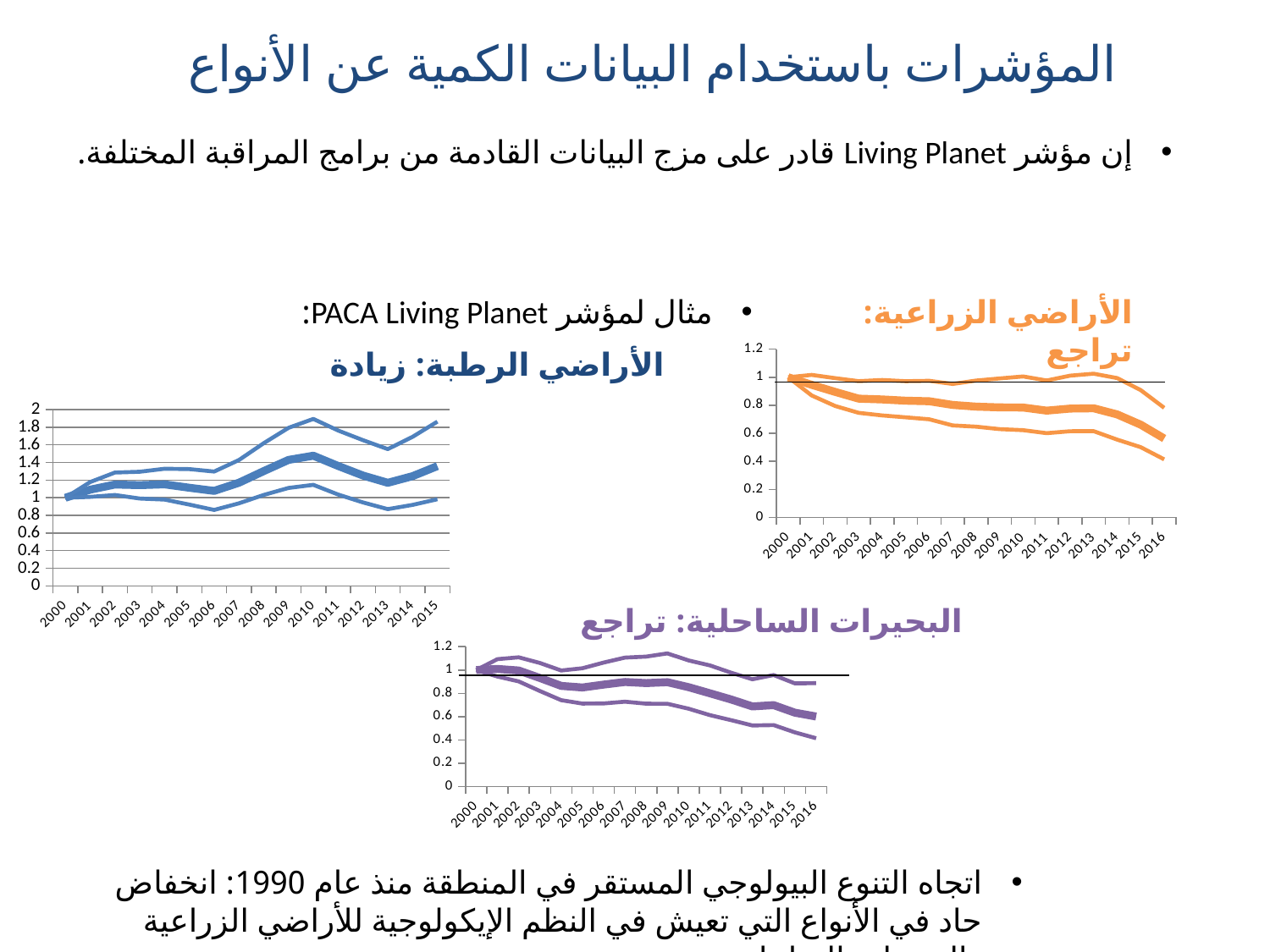

المؤشرات باستخدام البيانات الكمية عن الأنواع
إن مؤشر Living Planet قادر على مزج البيانات القادمة من برامج المراقبة المختلفة.
مثال لمؤشر PACA Living Planet:
الأراضي الزراعية: تراجع

### Chart

| Category |  |  |  |
|---|---|---|---|
| 2000 | 1.0 | 1.0 | 1.0 |
| 2001 | 0.9463624938328609 | 0.870481260093923 | 1.0167897204437801 |
| 2002 | 0.895601969733712 | 0.795208336967016 | 0.9937523099627558 |
| 2003 | 0.847564113559157 | 0.7461158741051571 | 0.9722261879498559 |
| 2004 | 0.841702527722793 | 0.7277257101034963 | 0.9805189028043618 |
| 2005 | 0.8328471599795941 | 0.714249944332003 | 0.9719490302162451 |
| 2006 | 0.8290378419312697 | 0.7002668645323968 | 0.9747362298362819 |
| 2007 | 0.8026281044199781 | 0.6564623916428569 | 0.952502477963744 |
| 2008 | 0.7905381070209458 | 0.6475694244935742 | 0.976427906744808 |
| 2009 | 0.7850353009596689 | 0.6298188638593841 | 0.991535100558708 |
| 2010 | 0.7839363442120049 | 0.6223213266980022 | 1.0059622653994496 |
| 2011 | 0.7620653035111451 | 0.600957926192027 | 0.976868317846739 |
| 2012 | 0.7764148969597882 | 0.6150070155414981 | 1.01164787566824 |
| 2013 | 0.7788067396275901 | 0.615322492886839 | 1.02548005268123 |
| 2014 | 0.7349348076659051 | 0.5550177399178239 | 0.994023190422873 |
| 2015 | 0.6616771864250182 | 0.5010533189277567 | 0.908390199672835 |
| 2016 | 0.5628123681930679 | 0.4138601778043011 | 0.7816964222708291 |
 الأراضي الرطبة: زيادة

### Chart

| Category |  |  |  |
|---|---|---|---|
| 2000 | 1.0 | 1.0 | 1.0 |
| 2001 | 1.09152556731006 | 1.0096993380637798 | 1.1775212323714797 |
| 2002 | 1.1500689668701003 | 1.03154203035008 | 1.28587572932555 |
| 2003 | 1.1428463879552 | 0.9911807846140109 | 1.29512789424376 |
| 2004 | 1.1520339279628702 | 0.9795028157199349 | 1.32865458878569 |
| 2005 | 1.11365208346511 | 0.922427709898824 | 1.3250141150225399 |
| 2006 | 1.0779687016058699 | 0.862149345749722 | 1.29734201064027 |
| 2007 | 1.17013957774511 | 0.936990758272289 | 1.4274777932739098 |
| 2008 | 1.30241947351615 | 1.0320695449766601 | 1.6192009677857702 |
| 2009 | 1.4293919786748897 | 1.11150303864791 | 1.79294624458865 |
| 2010 | 1.47671716518217 | 1.1465021192761002 | 1.89381748553558 |
| 2011 | 1.3603738565991799 | 1.0367954978338199 | 1.7625756554090497 |
| 2012 | 1.2516639639943898 | 0.9471624574134091 | 1.6528425385462104 |
| 2013 | 1.1698366425158297 | 0.8713650482647041 | 1.55176513396041 |
| 2014 | 1.2452176196639 | 0.9191346104034581 | 1.69069347067053 |
| 2015 | 1.3586644402453898 | 0.9835322688407397 | 1.86307980370075 |
البحيرات الساحلية: تراجع

### Chart

| Category |  |  |  |
|---|---|---|---|
| 2000 | 1.0 | 1.0 | 1.0 |
| 2001 | 1.00934386407899 | 0.9441596310204051 | 1.09337062601533 |
| 2002 | 0.9961882210946539 | 0.9023707597777099 | 1.10935631690921 |
| 2003 | 0.9316329907220697 | 0.8199506384828271 | 1.0605288960748598 |
| 2004 | 0.864136194327876 | 0.741110534200854 | 0.996253450064566 |
| 2005 | 0.850322214804852 | 0.7122153649006219 | 1.0155813988566198 |
| 2006 | 0.8749337811456039 | 0.7135982441494341 | 1.0642626353276 |
| 2007 | 0.89746985358506 | 0.728435357906518 | 1.10684373169927 |
| 2008 | 0.8879038796445891 | 0.711317774459776 | 1.1154213225213998 |
| 2009 | 0.8955563293328448 | 0.7106141810322408 | 1.14284384732036 |
| 2010 | 0.8529688308732991 | 0.6679113078540762 | 1.08235904116707 |
| 2011 | 0.8003170257545119 | 0.6130193204286021 | 1.0398586565360999 |
| 2012 | 0.7472554286381582 | 0.569682408647651 | 0.9772336329388471 |
| 2013 | 0.6877054135379052 | 0.5244153390120819 | 0.9207979685339831 |
| 2014 | 0.6988448117833042 | 0.5276396601135942 | 0.9570238348901701 |
| 2015 | 0.633942190344354 | 0.46512926440766905 | 0.885507219576529 |
| 2016 | 0.600915975531439 | 0.4141835891154701 | 0.8874684109405618 |
اتجاه التنوع البيولوجي المستقر في المنطقة منذ عام 1990: انخفاض حاد في الأنواع التي تعيش في النظم الإيكولوجية للأراضي الزراعية والبحيرات الساحلية